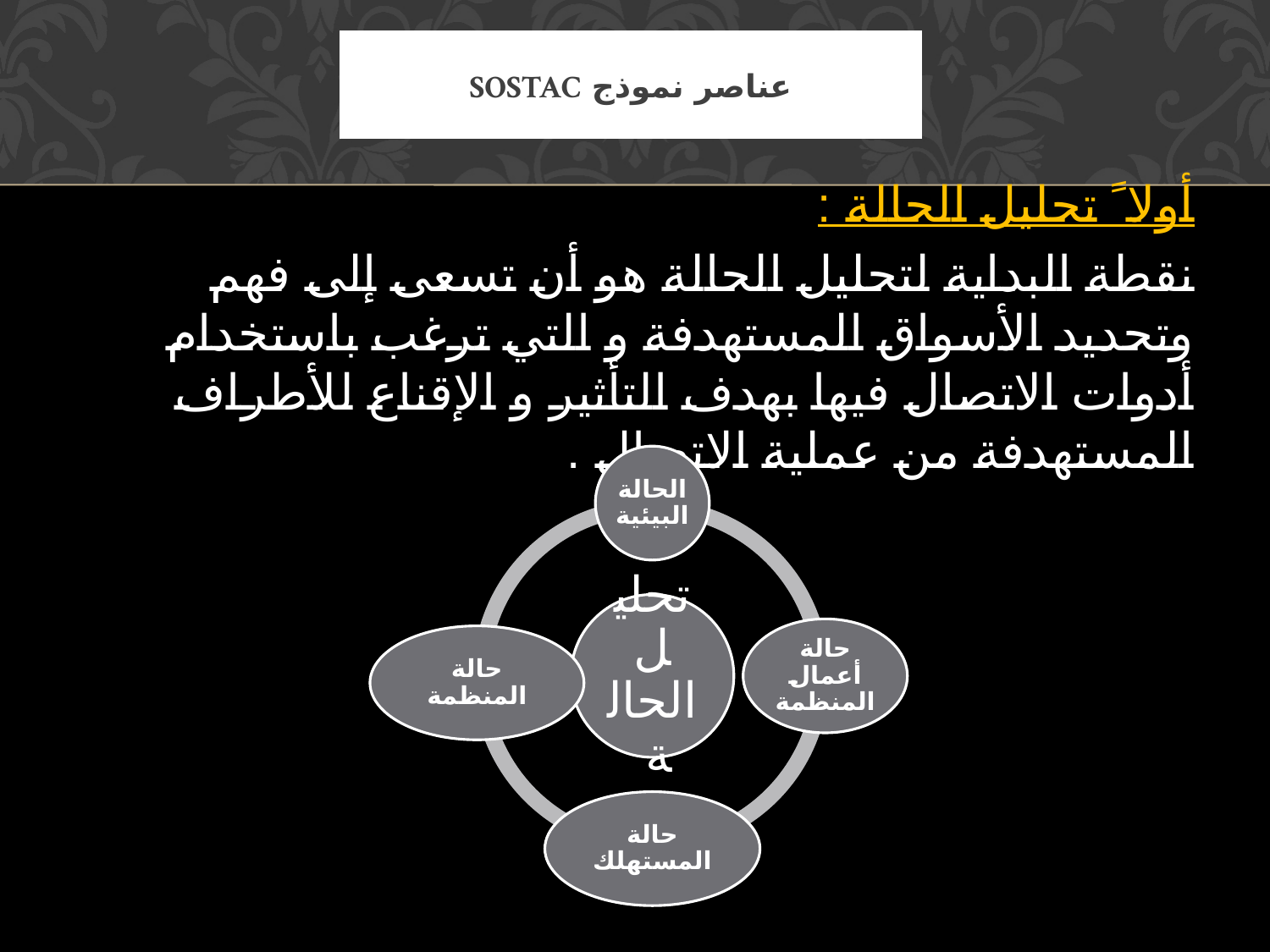

# عناصر نموذج SOSTAC
أولا ً تحليل الحالة :
نقطة البداية لتحليل الحالة هو أن تسعى إلى فهم وتحديد الأسواق المستهدفة و التي ترغب باستخدام أدوات الاتصال فيها بهدف التأثير و الإقناع للأطراف المستهدفة من عملية الاتصال .
تحليل الحالة
الحالة البيئية
حالة أعمال المنظمة
حالة المستهلك
حالة المنظمة